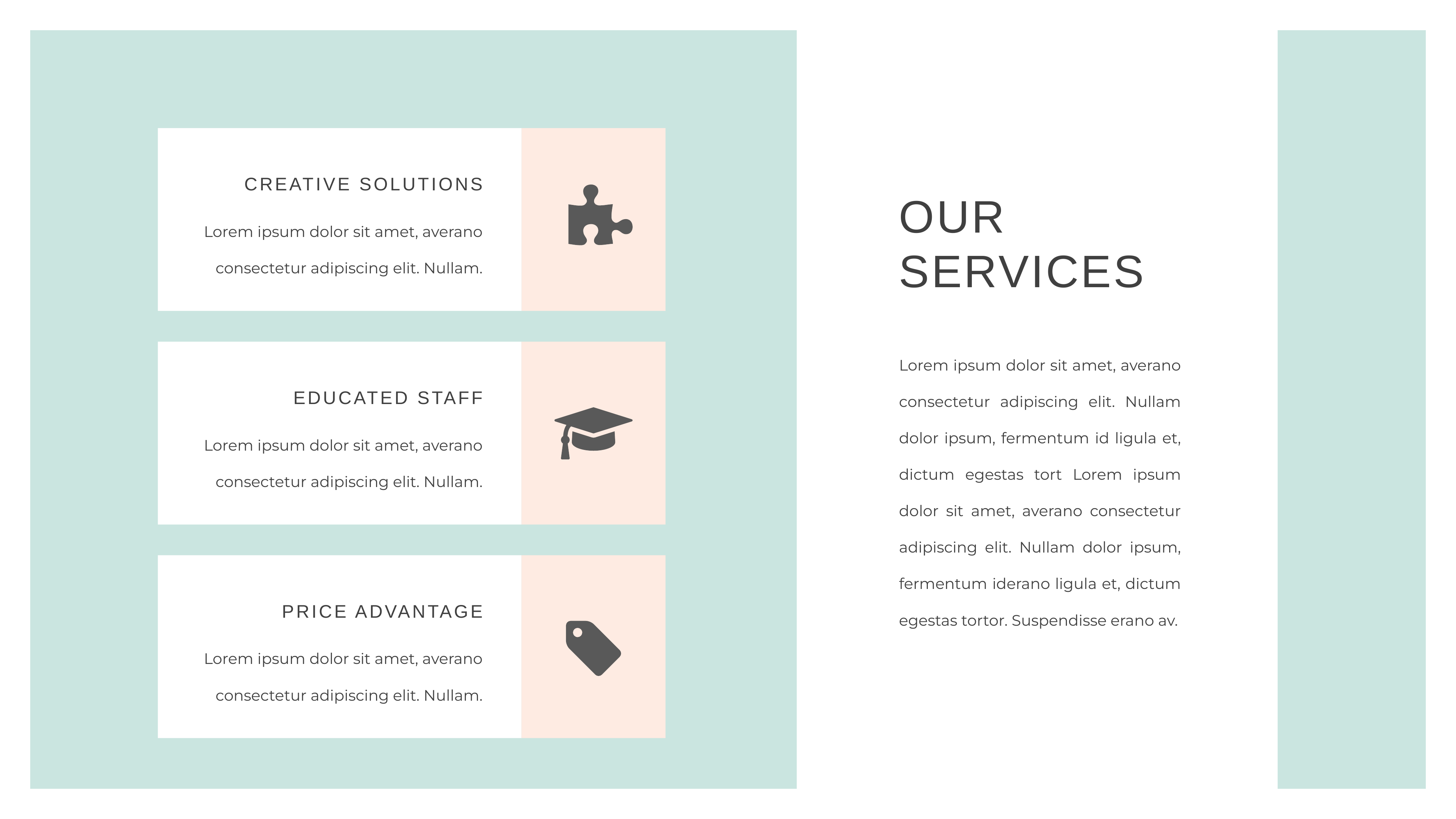

CREATIVE SOLUTIONS

OUR
SERVICES
Lorem ipsum dolor sit amet, averano consectetur adipiscing elit. Nullam.
Lorem ipsum dolor sit amet, averano consectetur adipiscing elit. Nullam dolor ipsum, fermentum id ligula et, dictum egestas tort Lorem ipsum dolor sit amet, averano consectetur adipiscing elit. Nullam dolor ipsum, fermentum iderano ligula et, dictum egestas tortor. Suspendisse erano av.

EDUCATED STAFF

Lorem ipsum dolor sit amet, averano consectetur adipiscing elit. Nullam.

PRICE ADVANTAGE

Lorem ipsum dolor sit amet, averano consectetur adipiscing elit. Nullam.